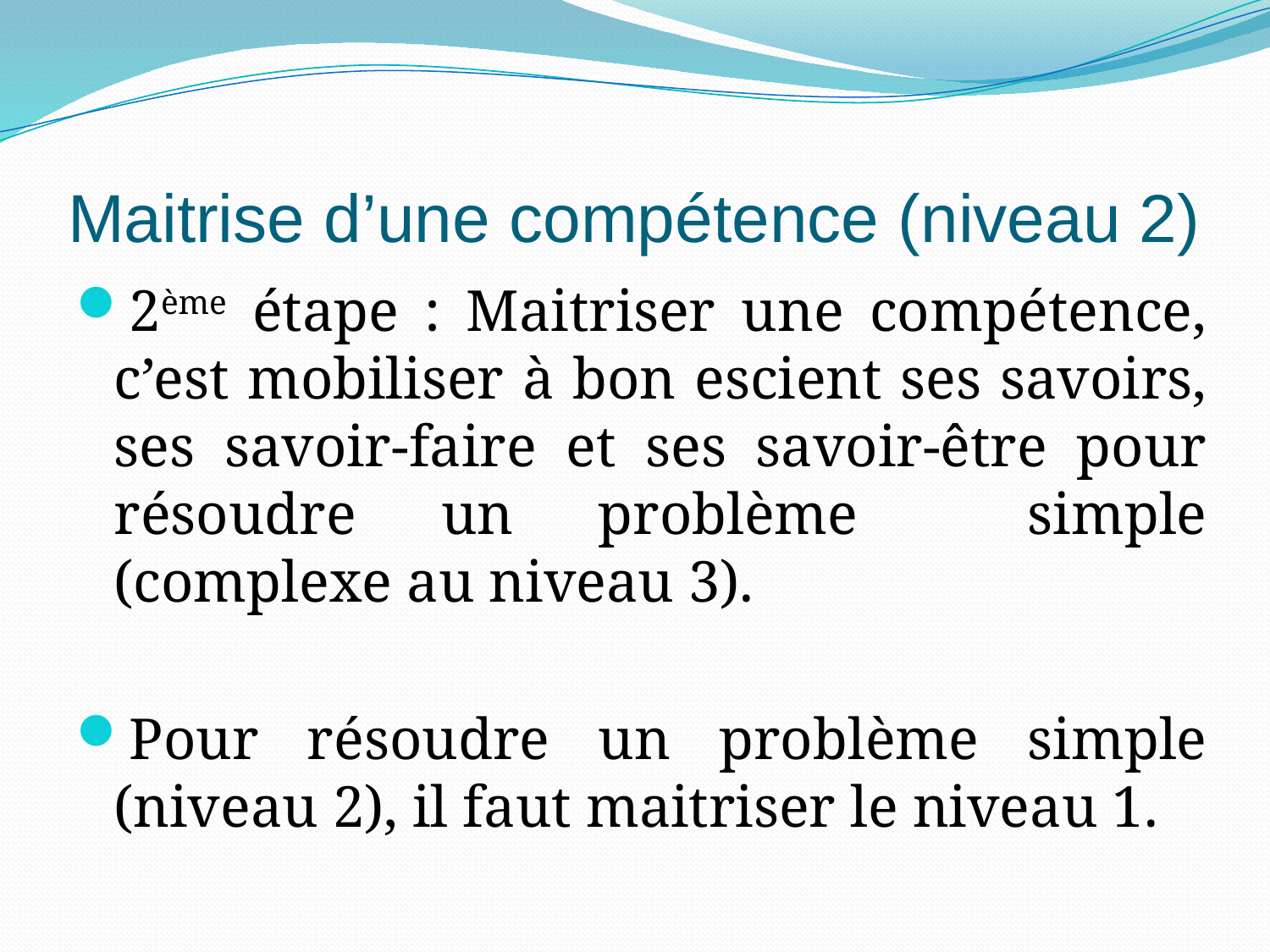

# Maitrise d’une compétence (niveau 2)
2ème étape : Maitriser une compétence, c’est mobiliser à bon escient ses savoirs, ses savoir-faire et ses savoir-être pour résoudre un problème  simple (complexe au niveau 3).

Pour résoudre un problème simple (niveau 2), il faut maitriser le niveau 1.